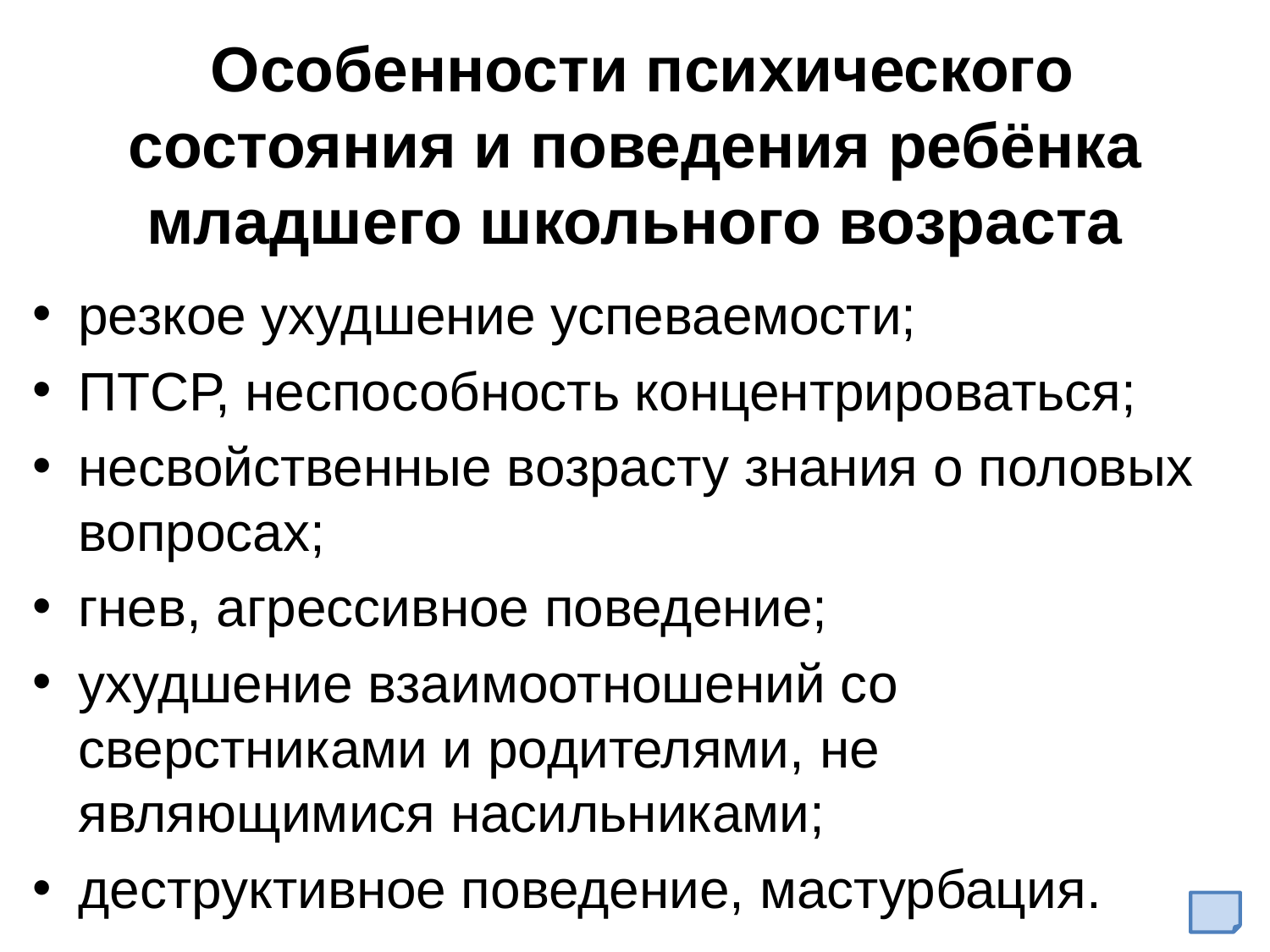

# Особенности психического состояния и поведения ребёнка младшего школьного возраста

резкое ухудшение успеваемости;
ПТСР, неспособность концентрироваться;
несвойственные возрасту знания о половых вопросах;
гнев, агрессивное поведение;
ухудшение взаимоотношений со сверстниками и родителями, не являющимися насильниками;
деструктивное поведение, мастурбация.